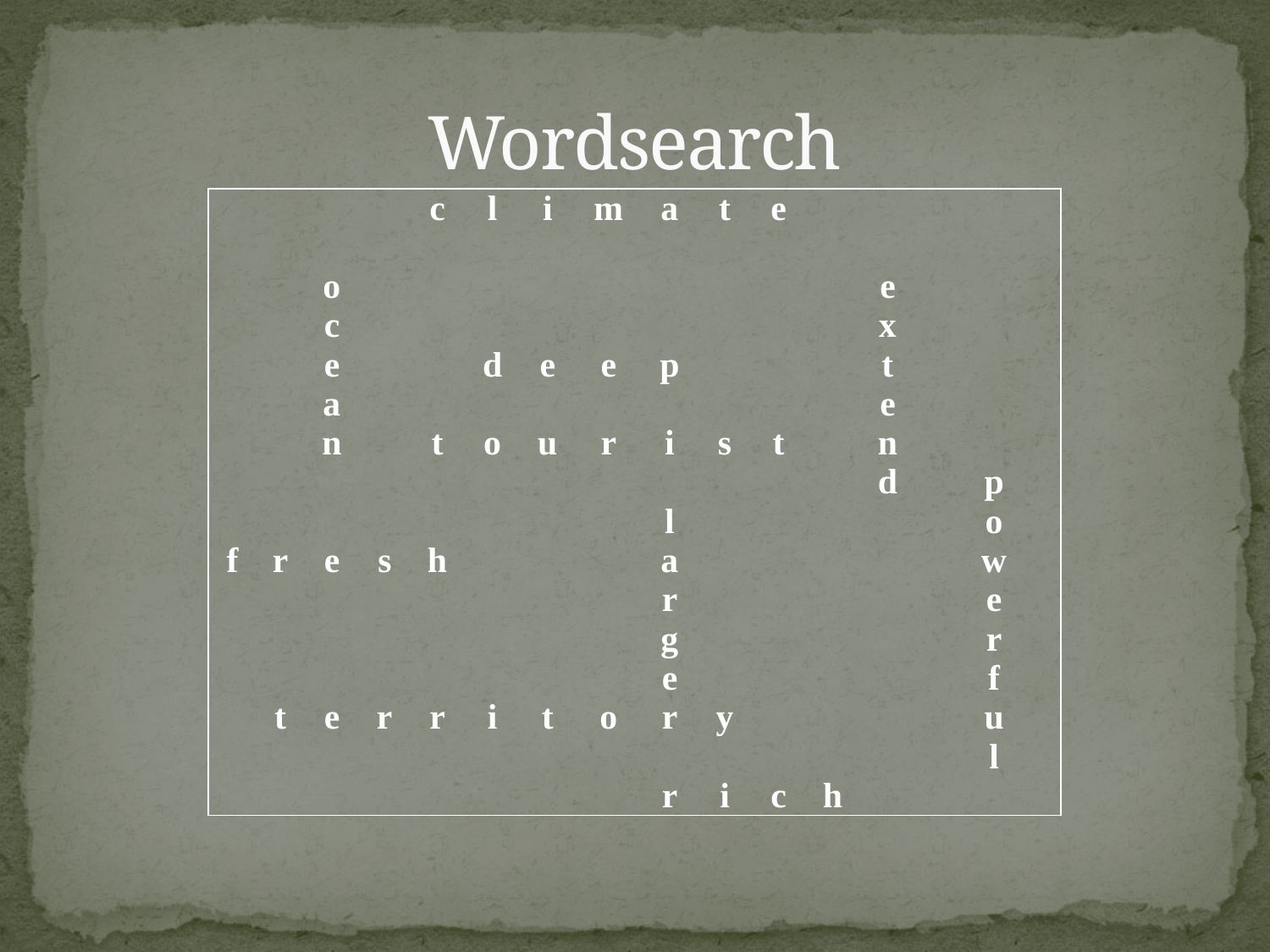

# Wordsearch
|  |  |  |  | c | l | i | m | a | t | e |  |  |  |  |  |
| --- | --- | --- | --- | --- | --- | --- | --- | --- | --- | --- | --- | --- | --- | --- | --- |
|  |  |  |  |  |  |  |  |  |  |  |  |  |  |  |  |
|  |  | o |  |  |  |  |  |  |  |  |  | e |  |  |  |
|  |  | c |  |  |  |  |  |  |  |  |  | x |  |  |  |
|  |  | e |  |  | d | e | e | p |  |  |  | t |  |  |  |
|  |  | a |  |  |  |  |  |  |  |  |  | e |  |  |  |
|  |  | n |  | t | o | u | r | i | s | t |  | n |  |  |  |
|  |  |  |  |  |  |  |  |  |  |  |  | d |  | p |  |
|  |  |  |  |  |  |  |  | l |  |  |  |  |  | o |  |
| f | r | e | s | h |  |  |  | a |  |  |  |  |  | w |  |
|  |  |  |  |  |  |  |  | r |  |  |  |  |  | e |  |
|  |  |  |  |  |  |  |  | g |  |  |  |  |  | r |  |
|  |  |  |  |  |  |  |  | e |  |  |  |  |  | f |  |
|  | t | e | r | r | i | t | o | r | y |  |  |  |  | u |  |
|  |  |  |  |  |  |  |  |  |  |  |  |  |  | l |  |
|  |  |  |  |  |  |  |  | r | i | c | h |  |  |  |  |